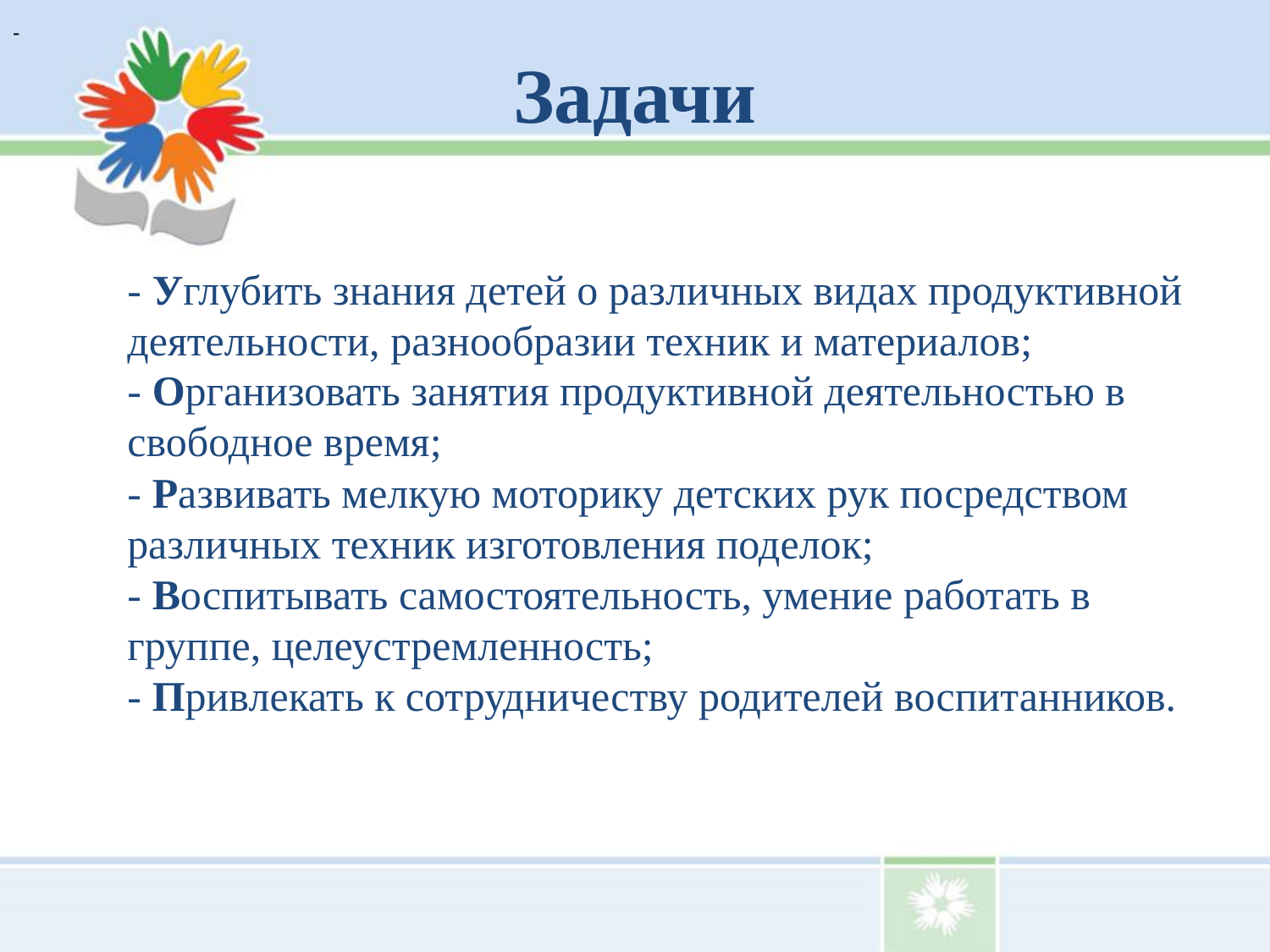

-
# Задачи
- Углубить знания детей о различных видах продуктивной деятельности, разнообразии техник и материалов;
- Организовать занятия продуктивной деятельностью в свободное время;
- Развивать мелкую моторику детских рук посредством различных техник изготовления поделок;
- Воспитывать самостоятельность, умение работать в группе, целеустремленность;
- Привлекать к сотрудничеству родителей воспитанников.